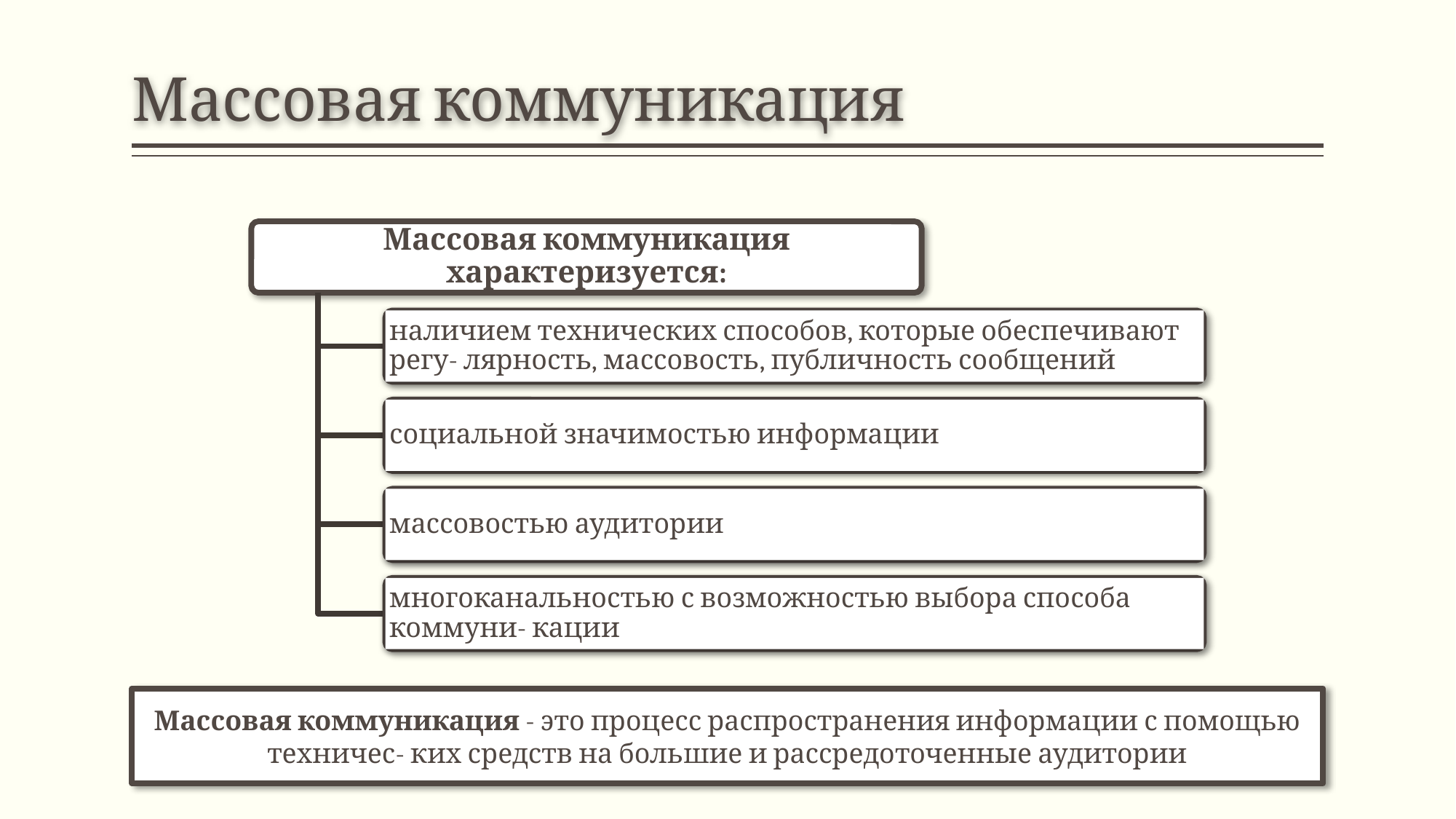

# Массовая коммуникация

Массовая коммуникация характеризуется:

наличием технических способов, которые обеспечивают регу- лярность, массовость, публичность сообщений

социальной значимостью информации

массовостью аудитории

многоканальностью с возможностью выбора способа коммуни- кации
Массовая коммуникация - это процесс распространения информации с помощью техничес- ких средств на большие и рассредоточенные аудитории